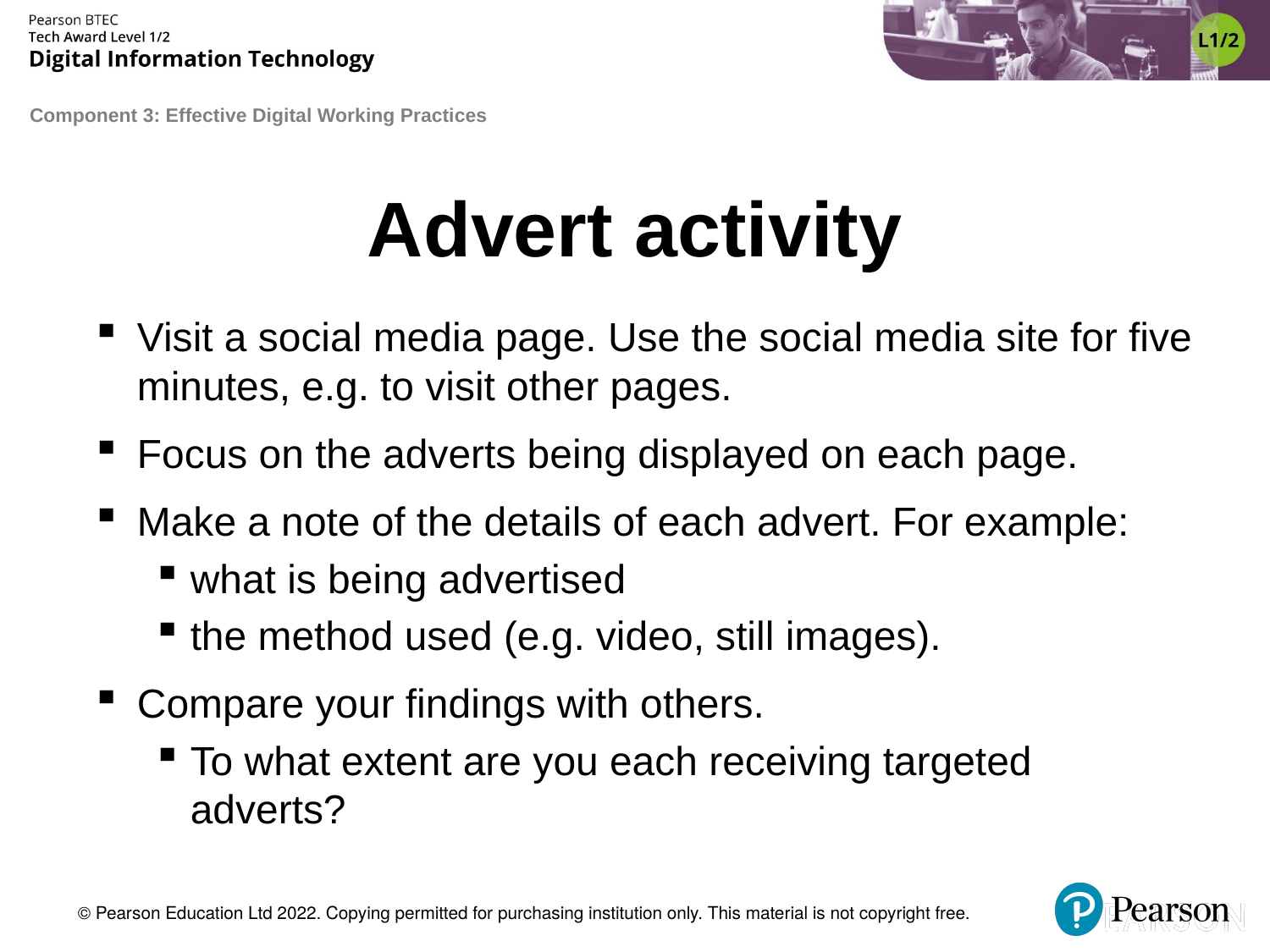

# Advert activity
Visit a social media page. Use the social media site for five minutes, e.g. to visit other pages.
Focus on the adverts being displayed on each page.
Make a note of the details of each advert. For example:
what is being advertised
the method used (e.g. video, still images).
Compare your findings with others.
To what extent are you each receiving targeted adverts?
© Pearson Education Ltd 2022. Copying permitted for purchasing institution only. This material is not copyright free.